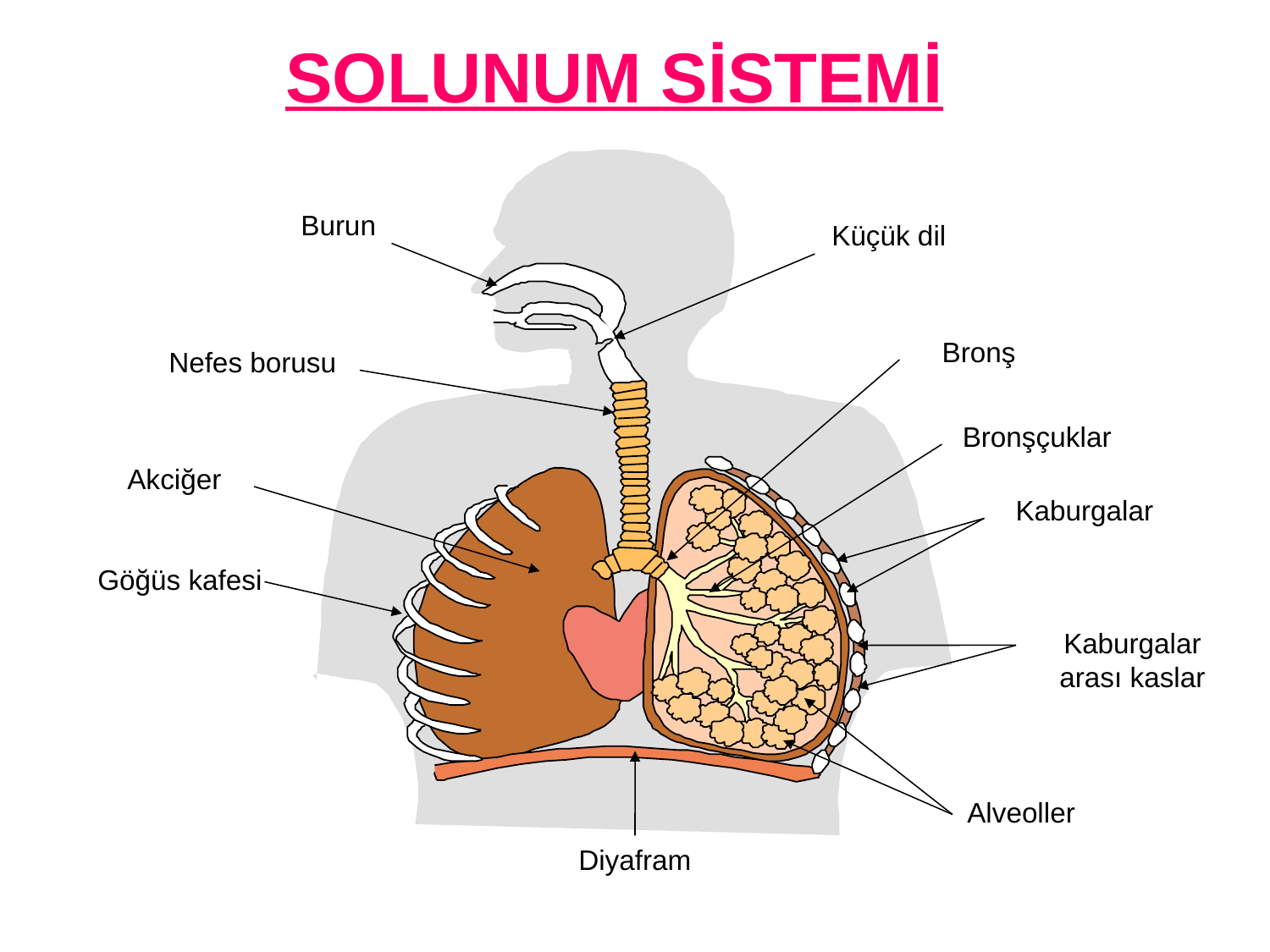

SOLUNUM SİSTEMİ

Burun
Küçük dil

Bronş
Nefes borusu

Bronşçuklar

Akciğer

Kaburgalar

Göğüs kafesi

Kaburgalar arası kaslar

Alveoller
Diyafram